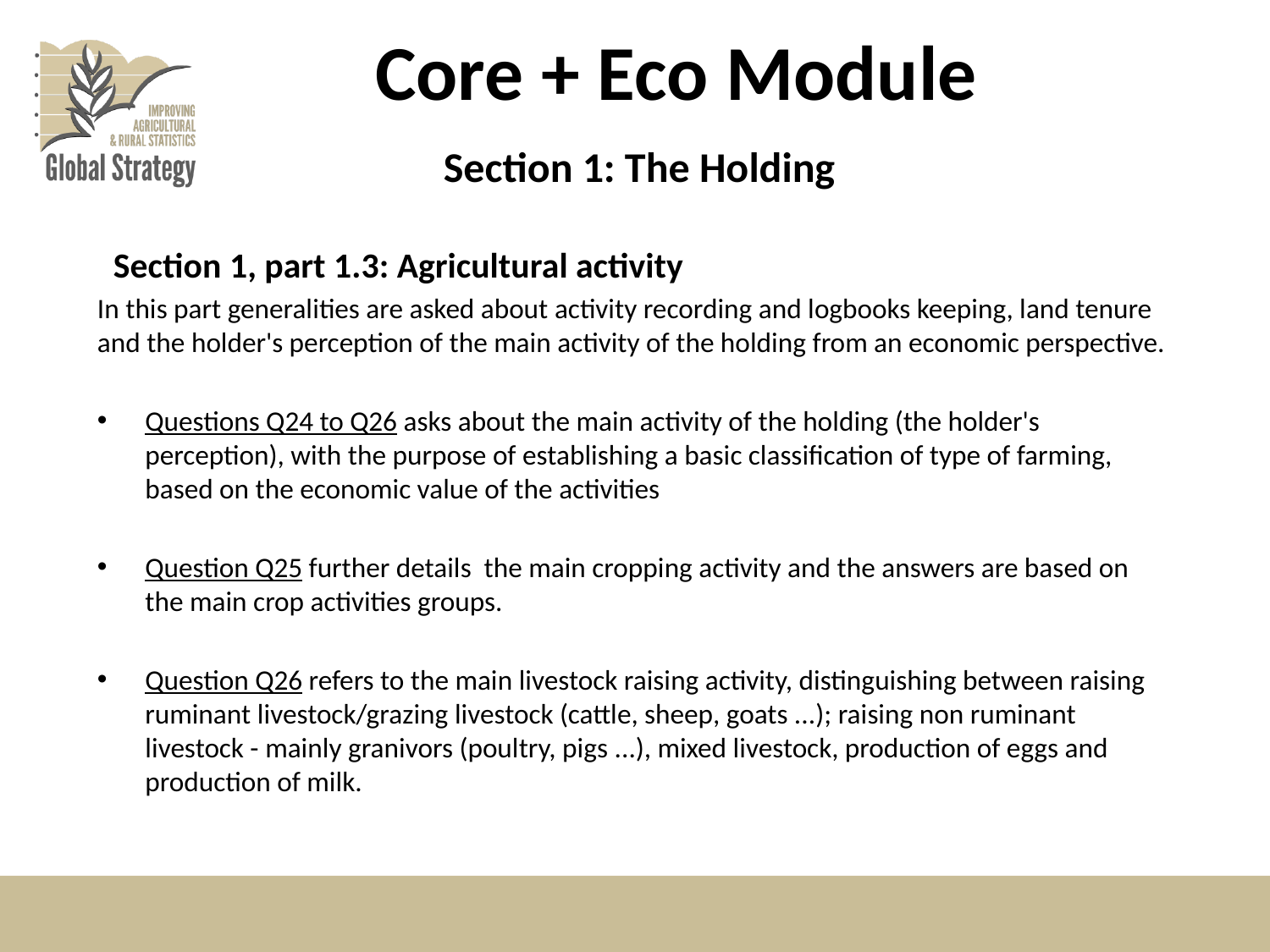

# Core + Eco Module
Section 1: The Holding
Section 1, part 1.3: Agricultural activity
In this part generalities are asked about activity recording and logbooks keeping, land tenure and the holder's perception of the main activity of the holding from an economic perspective.

Questions Q24 to Q26 asks about the main activity of the holding (the holder's perception), with the purpose of establishing a basic classification of type of farming, based on the economic value of the activities

Question Q25 further details  the main cropping activity and the answers are based on the main crop activities groups.

Question Q26 refers to the main livestock raising activity, distinguishing between raising ruminant livestock/grazing livestock (cattle, sheep, goats ...); raising non ruminant livestock - mainly granivors (poultry, pigs ...), mixed livestock, production of eggs and production of milk.